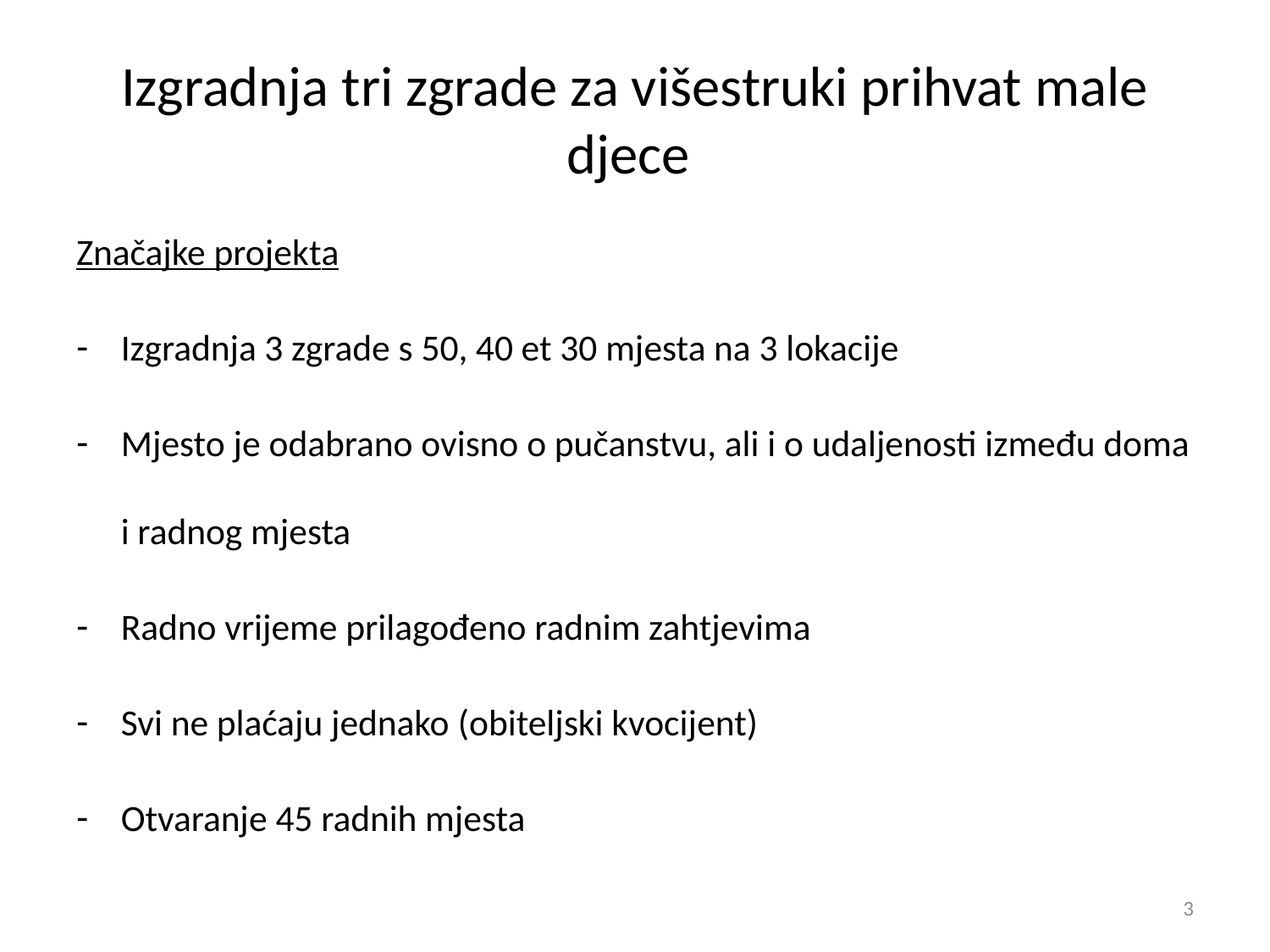

# Izgradnja tri zgrade za višestruki prihvat male djece
Značajke projekta
Izgradnja 3 zgrade s 50, 40 et 30 mjesta na 3 lokacije
Mjesto je odabrano ovisno o pučanstvu, ali i o udaljenosti između doma i radnog mjesta
Radno vrijeme prilagođeno radnim zahtjevima
Svi ne plaćaju jednako (obiteljski kvocijent)
Otvaranje 45 radnih mjesta
3